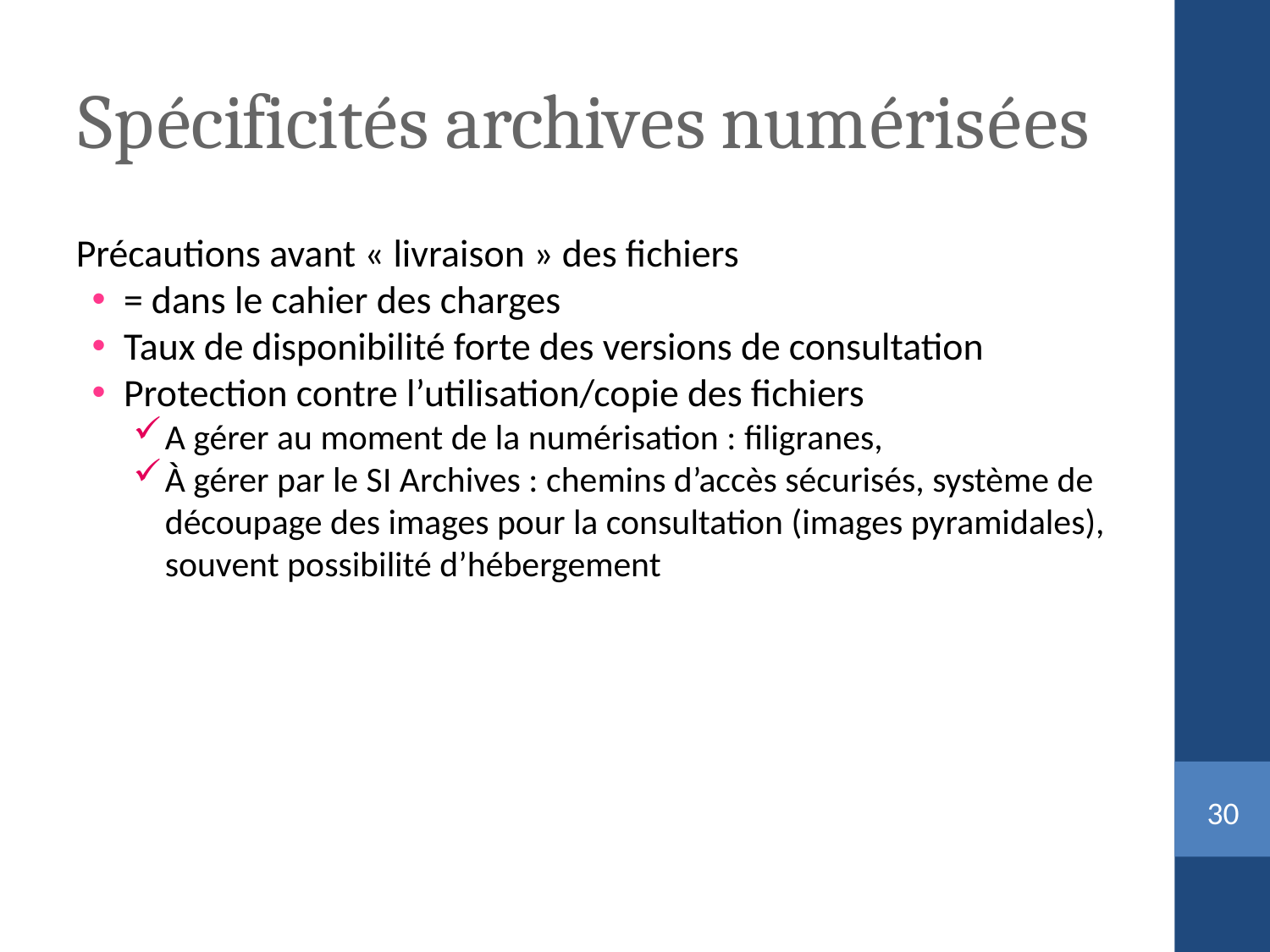

Spécificités archives numérisées
Précautions avant « livraison » des fichiers
= dans le cahier des charges
Taux de disponibilité forte des versions de consultation
Protection contre l’utilisation/copie des fichiers
A gérer au moment de la numérisation : filigranes,
À gérer par le SI Archives : chemins d’accès sécurisés, système de découpage des images pour la consultation (images pyramidales), souvent possibilité d’hébergement

30